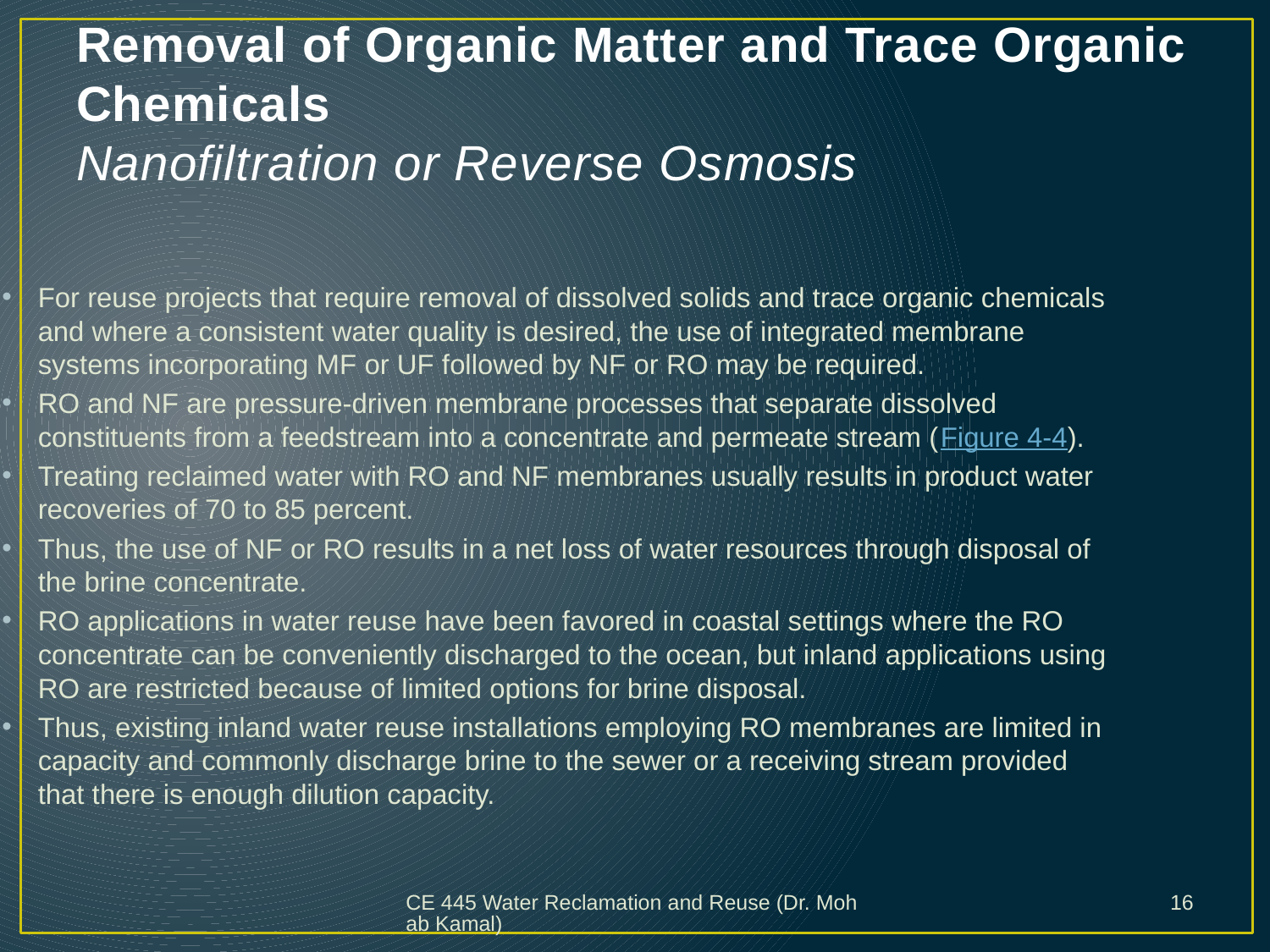

# Removal of Organic Matter and Trace Organic Chemicals Nanofiltration or Reverse Osmosis
For reuse projects that require removal of dissolved solids and trace organic chemicals and where a consistent water quality is desired, the use of integrated membrane systems incorporating MF or UF followed by NF or RO may be required.
RO and NF are pressure-driven membrane processes that separate dissolved constituents from a feedstream into a concentrate and permeate stream (Figure 4-4).
Treating reclaimed water with RO and NF membranes usually results in product water recoveries of 70 to 85 percent.
Thus, the use of NF or RO results in a net loss of water resources through disposal of the brine concentrate.
RO applications in water reuse have been favored in coastal settings where the RO concentrate can be conveniently discharged to the ocean, but inland applications using RO are restricted because of limited options for brine disposal.
Thus, existing inland water reuse installations employing RO membranes are limited in capacity and commonly discharge brine to the sewer or a receiving stream provided that there is enough dilution capacity.

CE 445 Water Reclamation and Reuse (Dr. Mohab Kamal)
16